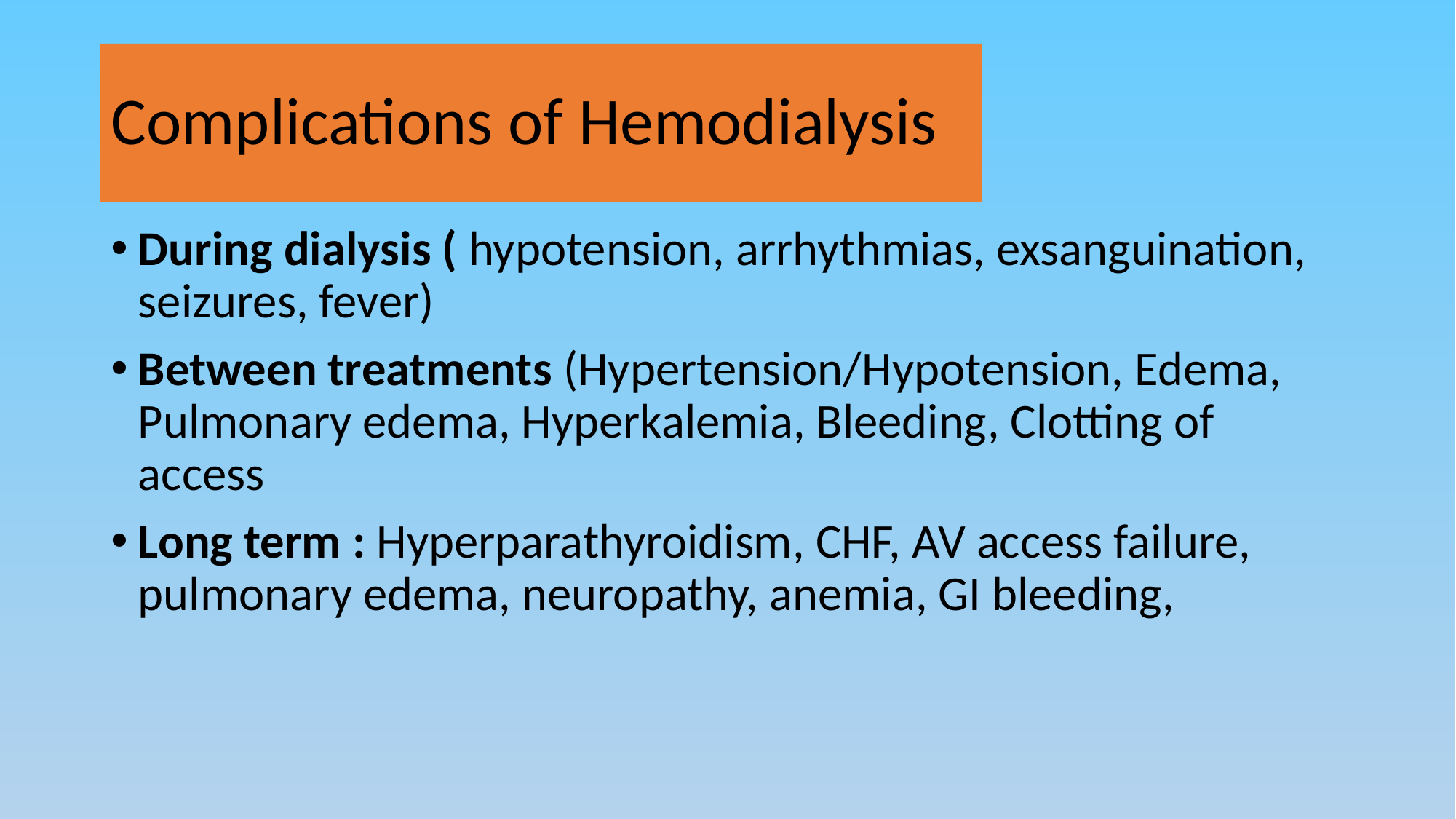

# Complications of Hemodialysis
During dialysis ( hypotension, arrhythmias, exsanguination, seizures, fever)
Between treatments (Hypertension/Hypotension, Edema, Pulmonary edema, Hyperkalemia, Bleeding, Clotting of access
Long term : Hyperparathyroidism, CHF, AV access failure, pulmonary edema, neuropathy, anemia, GI bleeding,